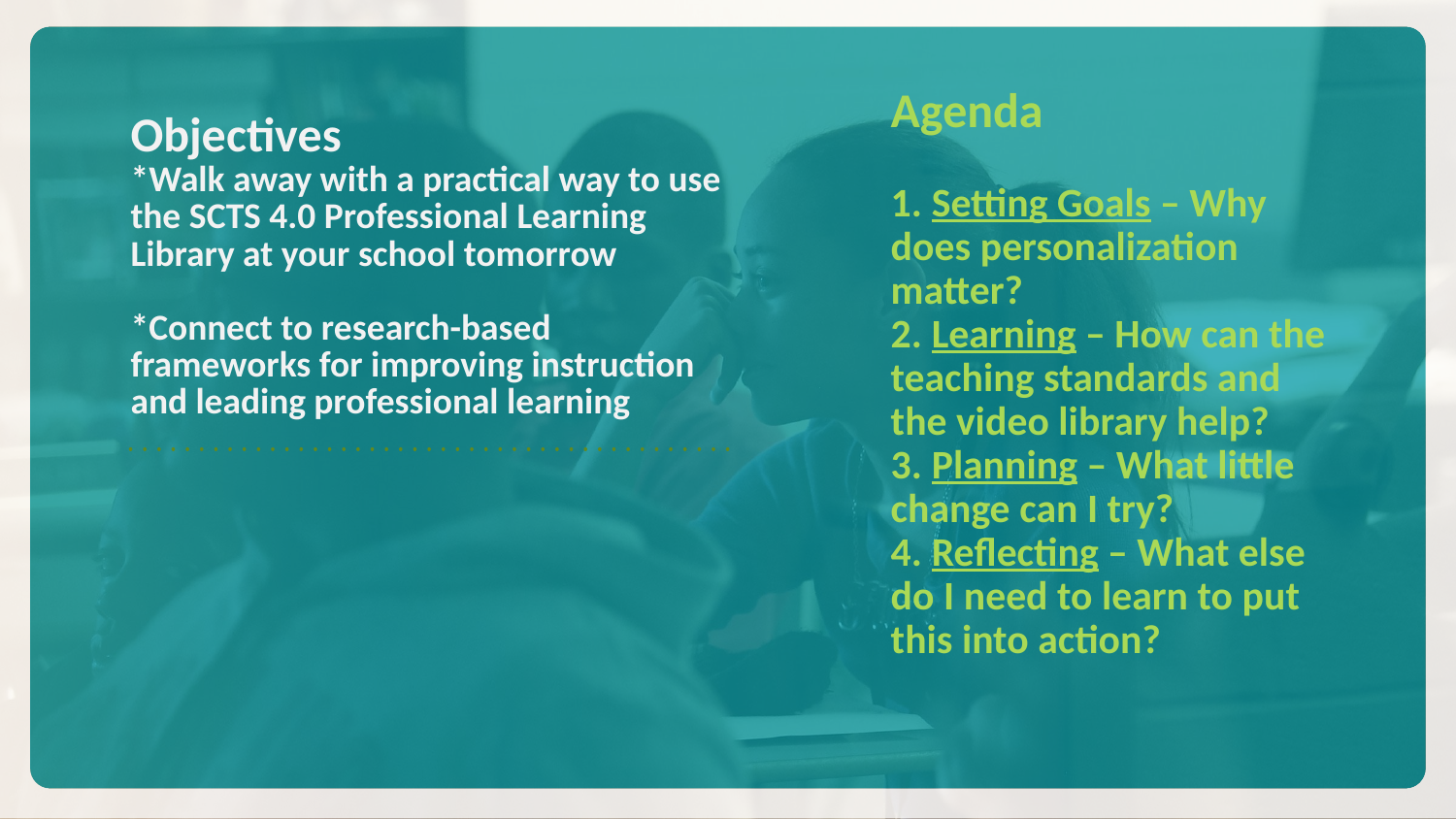

Agenda

1. Setting Goals – Why does personalization matter?
2. Learning – How can the teaching standards and the video library help?
3. Planning – What little change can I try?
4. Reflecting – What else do I need to learn to put this into action?
# Objectives *Walk away with a practical way to use the SCTS 4.0 Professional Learning Library at your school tomorrow *Connect to research-based frameworks for improving instruction and leading professional learning